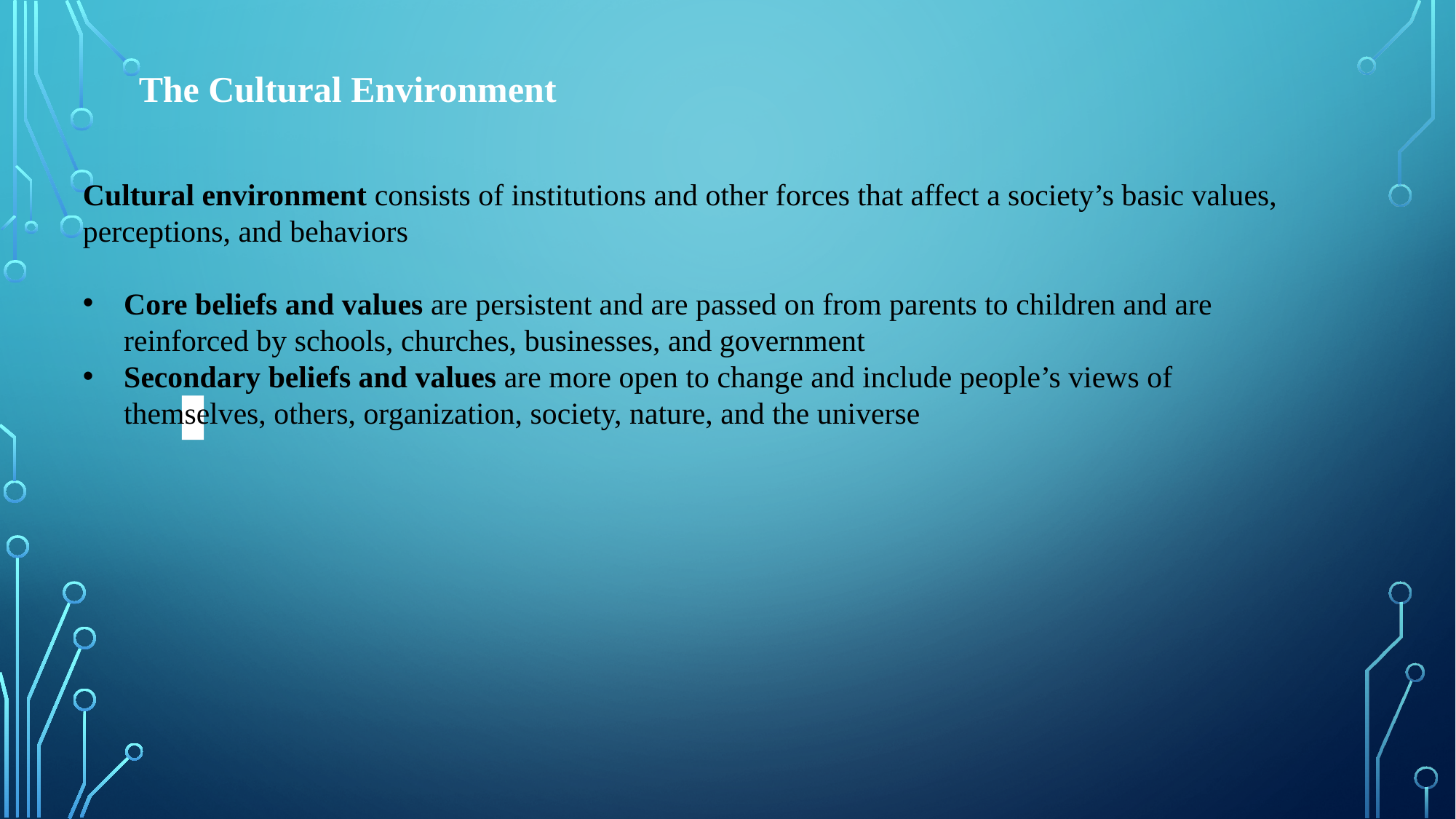

The Cultural Environment
Cultural environment consists of institutions and other forces that affect a society’s basic values, perceptions, and behaviors

Core beliefs and values are persistent and are passed on from parents to children and are reinforced by schools, churches, businesses, and government
Secondary beliefs and values are more open to change and include people’s views of themselves, others, organization, society, nature, and the universe